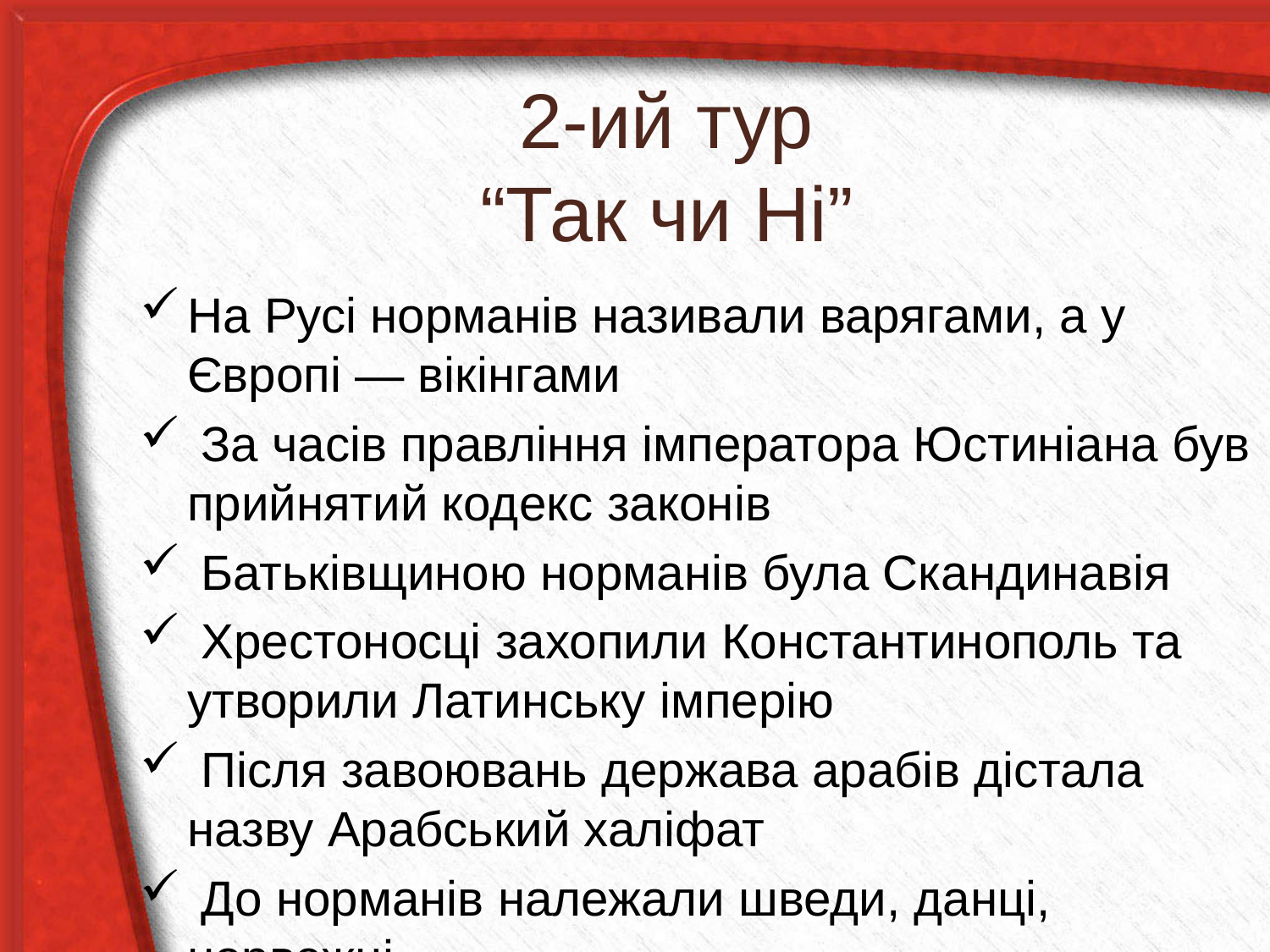

# 2-ий тур “Так чи Ні”
На Русі норманів називали варягами, а у Європі — вікінгами
 За часів правління імператора Юстиніана був прийнятий кодекс законів
 Батьківщиною норманів була Скандинавія
 Хрестоносці захопили Константинополь та утворили Латинську імперію
 Після завоювань держава арабів дістала назву Арабський халіфат
 До норманів належали шведи, данці, норвежці
 Іслам — це релігія, яка виникла в арабів